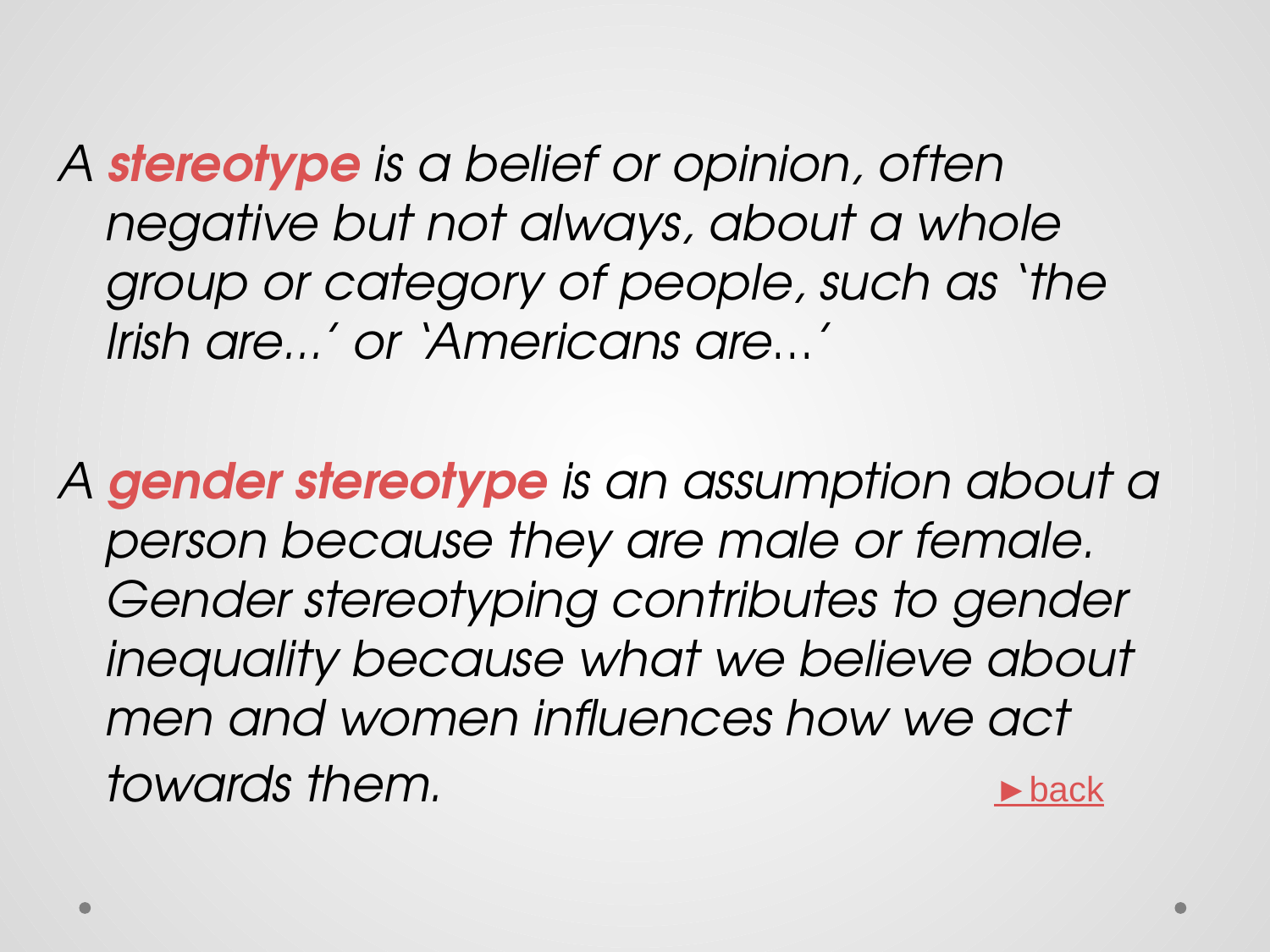

A stereotype is a belief or opinion, often negative but not always, about a whole group or category of people, such as ‘the Irish are...’ or ‘Americans are…’

A gender stereotype is an assumption about a person because they are male or female. Gender stereotyping contributes to gender inequality because what we believe about men and women influences how we act towards them. 					►back